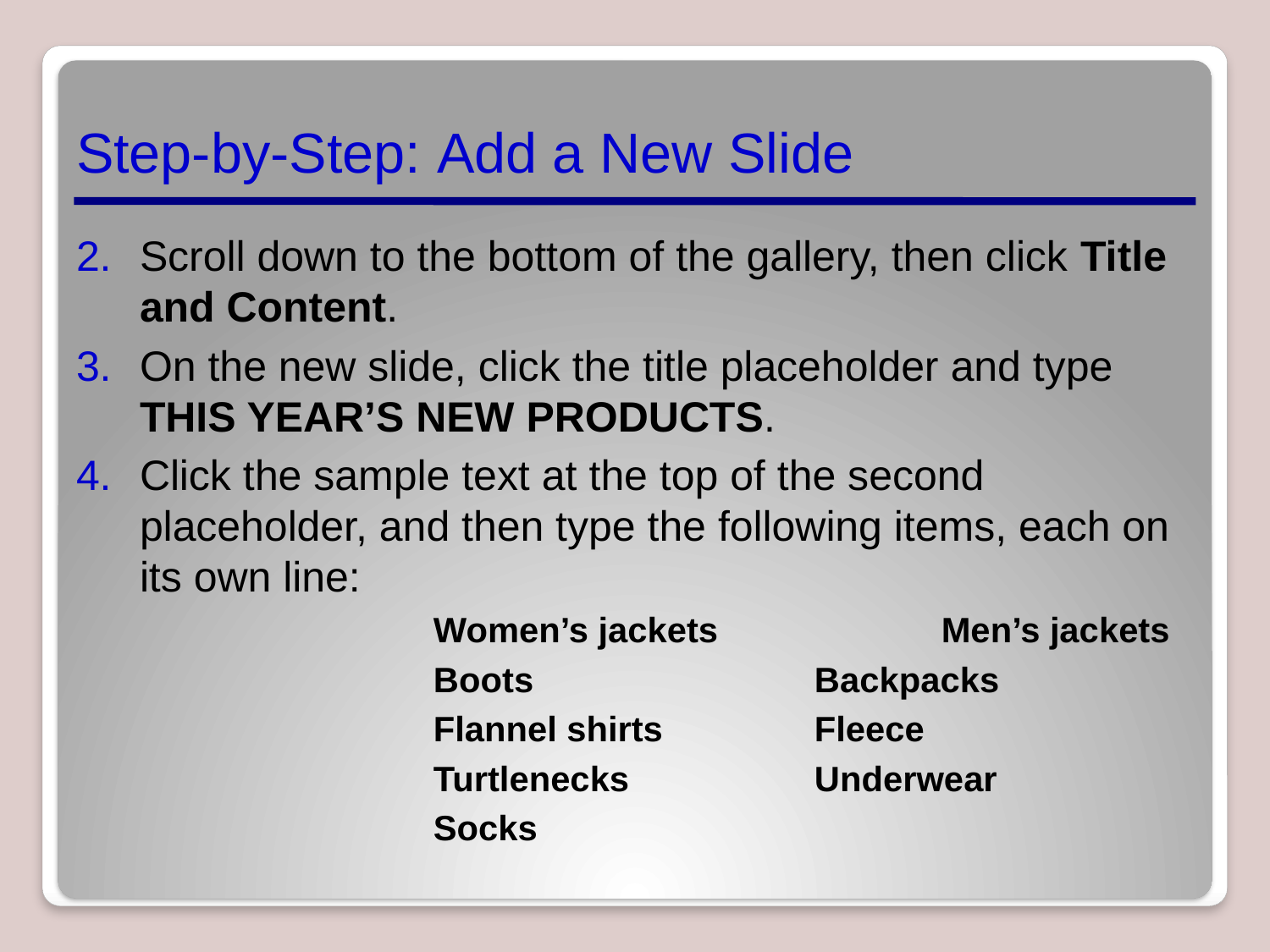

# Step-by-Step: Add a New Slide
Scroll down to the bottom of the gallery, then click Title and Content.
On the new slide, click the title placeholder and type THIS YEAR’S NEW PRODUCTS.
Click the sample text at the top of the second placeholder, and then type the following items, each on its own line:
			Women’s jackets		Men’s jackets
			Boots			Backpacks
			Flannel shirts		Fleece
			Turtlenecks		Underwear
			Socks